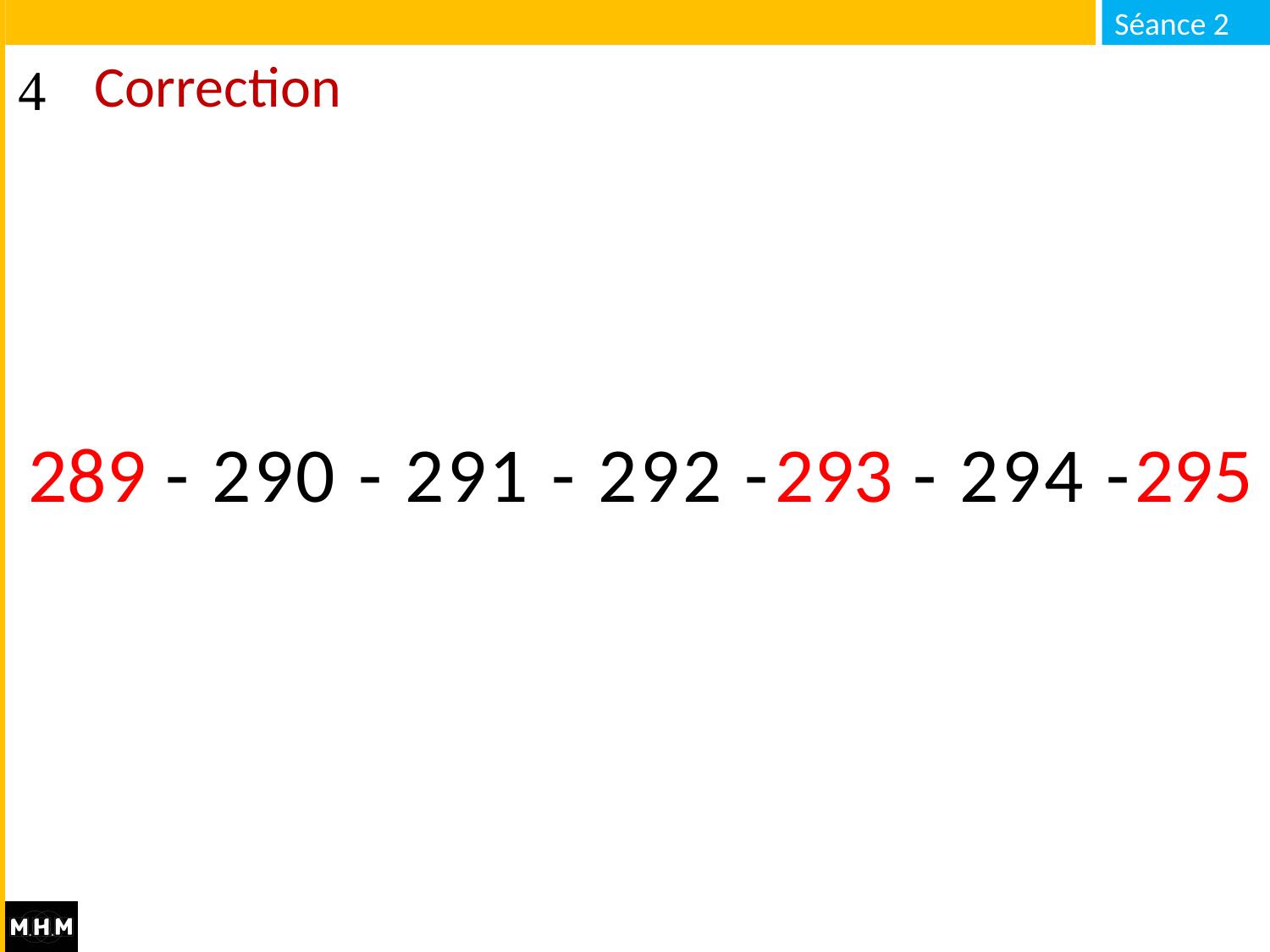

# Correction
289
293
- 290 - 291 - 292 -       - 294 -
295